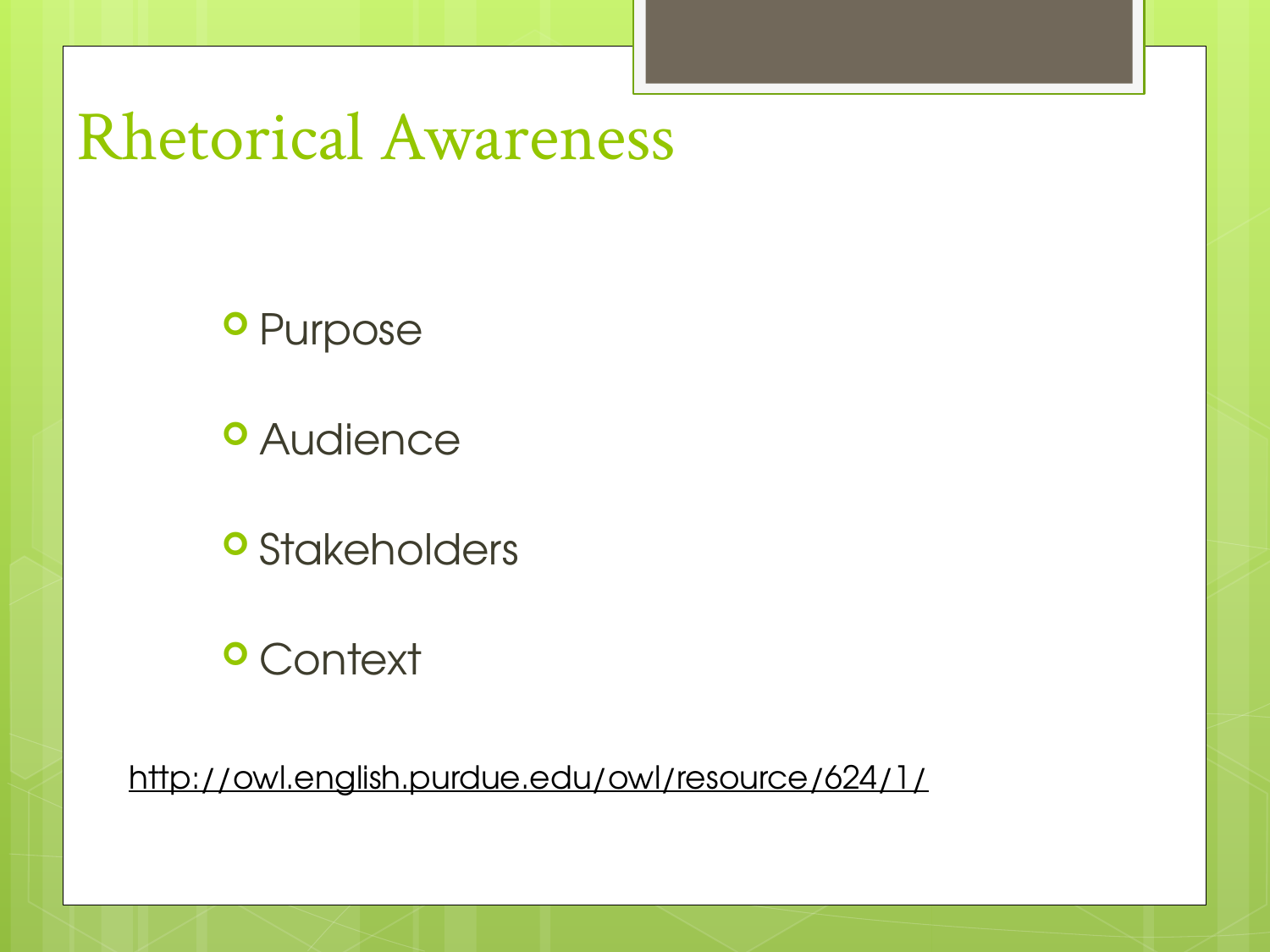

# Rhetorical Awareness
Purpose
Audience
Stakeholders
Context

http://owl.english.purdue.edu/owl/resource/624/1/